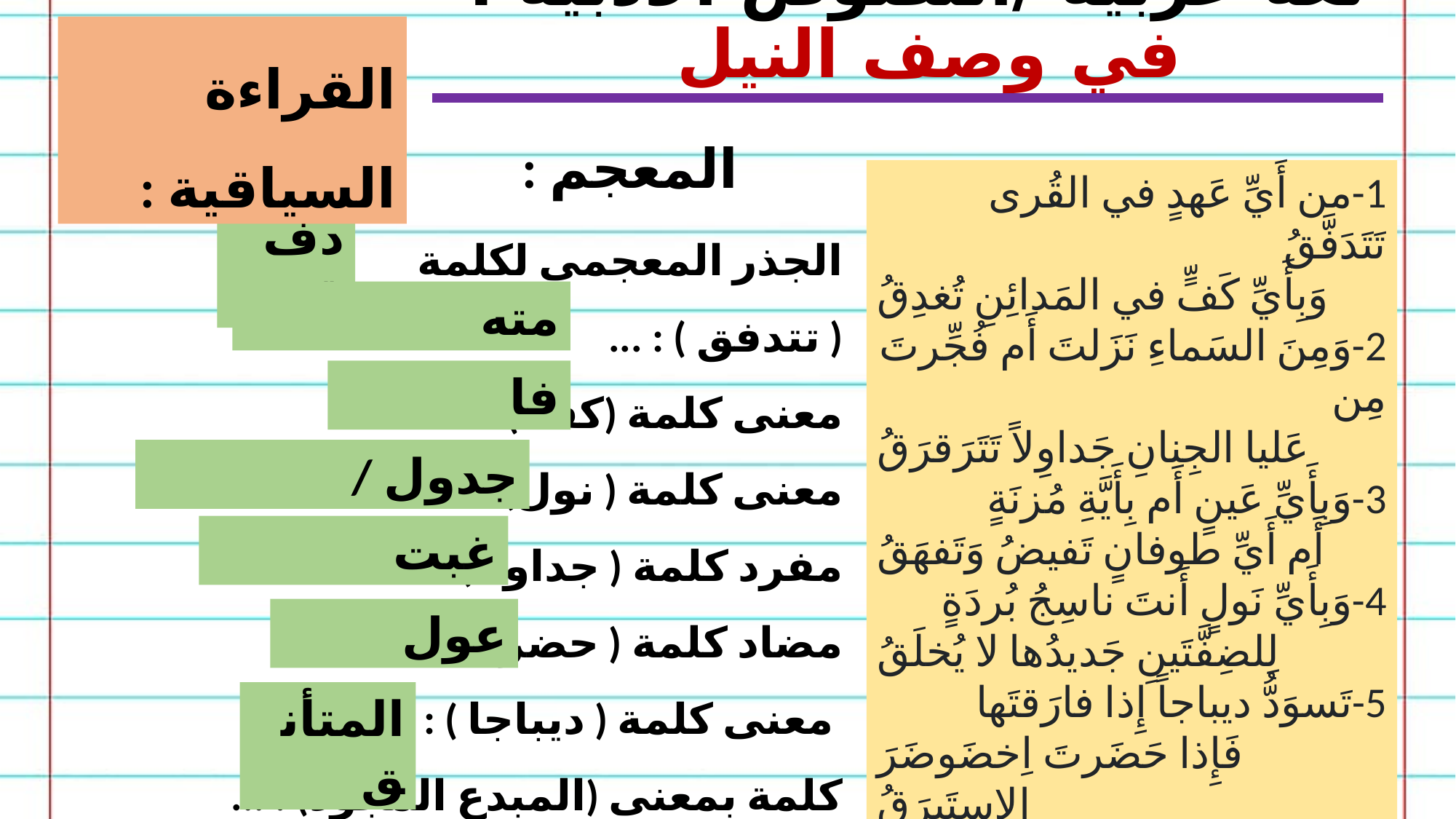

لغة عربية /النصوص الأدبية : في وصف النيل
القراءة السياقية :
المعجم :
1-من أَيِّ عَهدٍ في القُرى تَتَدَفَّقُ
وَبِأَيِّ كَفٍّ في المَدائِنِ تُغدِقُ
2-وَمِنَ السَماءِ نَزَلتَ أَم فُجِّرتَ مِن
عَليا الجِنانِ جَداوِلاً تَتَرَقرَقُ
3-وَبِأَيِّ عَينٍ أَم بِأَيَّةِ مُزنَةٍ
أَم أَيِّ طوفانٍ تَفيضُ وَتَفهَقُ
4-وَبِأَيِّ نَولٍ أَنتَ ناسِجُ بُردَةٍ
لِلضِفَّتَينِ جَديدُها لا يُخلَقُ
5-تَسوَدُّ ديباجاً إِذا فارَقتَها
فَإِذا حَضَرتَ اِخضَوضَرَ الإِستَبرَقُ
6-في كُلِّ آوِنَةٍ تُبَدِّلُ صِبغَةً
عَجَباً وَأَنتَ الصابِغُ المُتَأَنِّقُ
دف ق
الجذر المعجمي لكلمة ( تتدفق ) : ...
معنى كلمة (كف ) : ...
معنى كلمة ( نول) : ...
مفرد كلمة ( جداولا) : ...
مضاد كلمة ( حضرت ): ...
 معنى كلمة ( ديباجا ) : ...
كلمة بمعنى (المبدع المجود) : ...
مته
فا
جدول /
غبت
عول
المتأنق